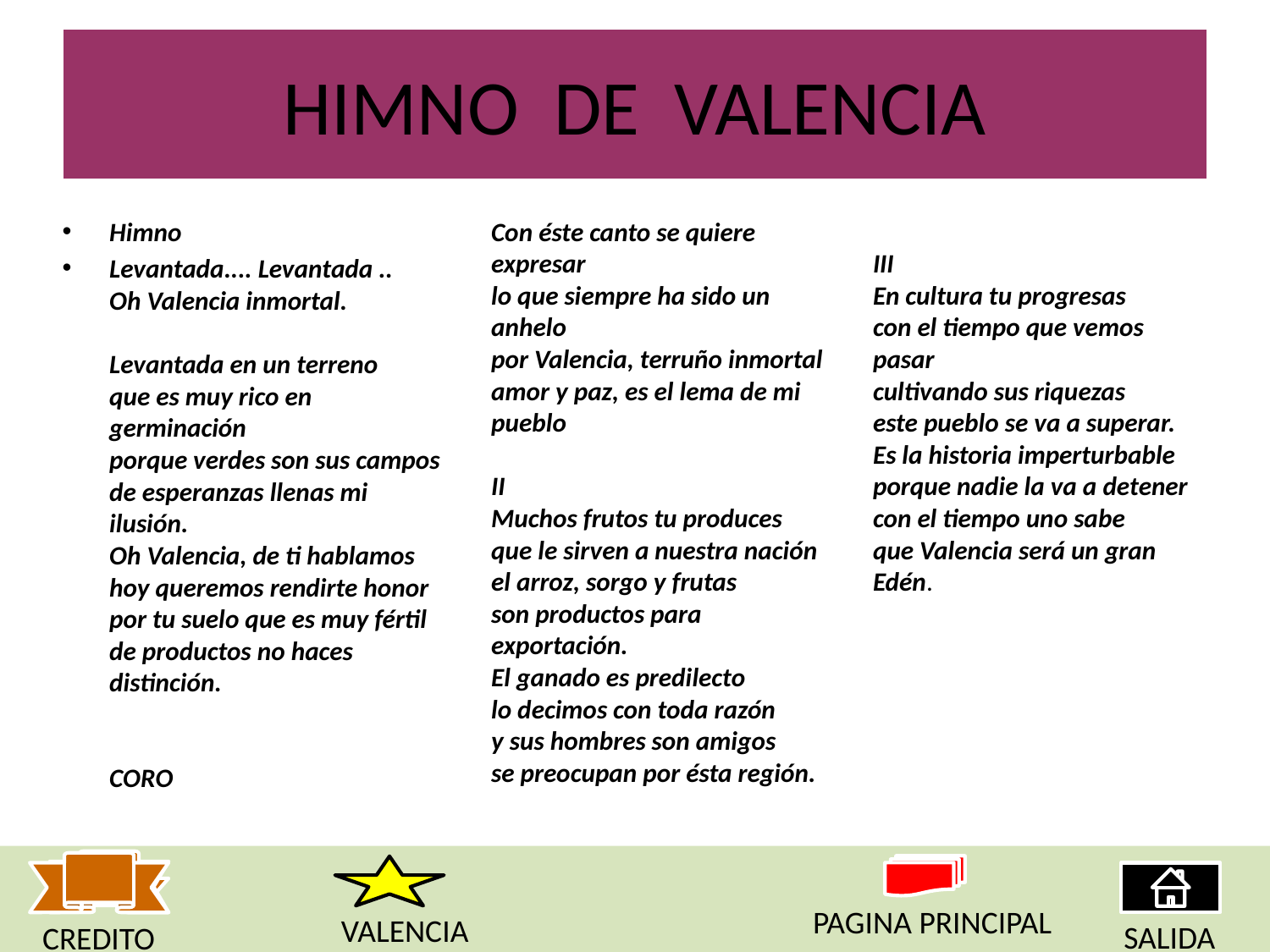

# HIMNO  DE  VALENCIA
Himno
Levantada.... Levantada ..
Oh Valencia inmortal.
Levantada en un terreno
que es muy rico en germinación
porque verdes son sus campos
de esperanzas llenas mi ilusión.
Oh Valencia, de ti hablamos
hoy queremos rendirte honor
por tu suelo que es muy fértil
de productos no haces distinción.
CORO
Con éste canto se quiere expresar
lo que siempre ha sido un anhelo
por Valencia, terruño inmortal
amor y paz, es el lema de mi pueblo
II
Muchos frutos tu produces
que le sirven a nuestra nación
el arroz, sorgo y frutas
son productos para exportación.
El ganado es predilecto
lo decimos con toda razón
y sus hombres son amigos
se preocupan por ésta región.
III
En cultura tu progresas
con el tiempo que vemos pasar
cultivando sus riquezas
este pueblo se va a superar.
Es la historia imperturbable
porque nadie la va a detener
con el tiempo uno sabe
que Valencia será un gran Edén.

PAGINA PRINCIPAL
VALENCIA
SALIDA
CREDITO